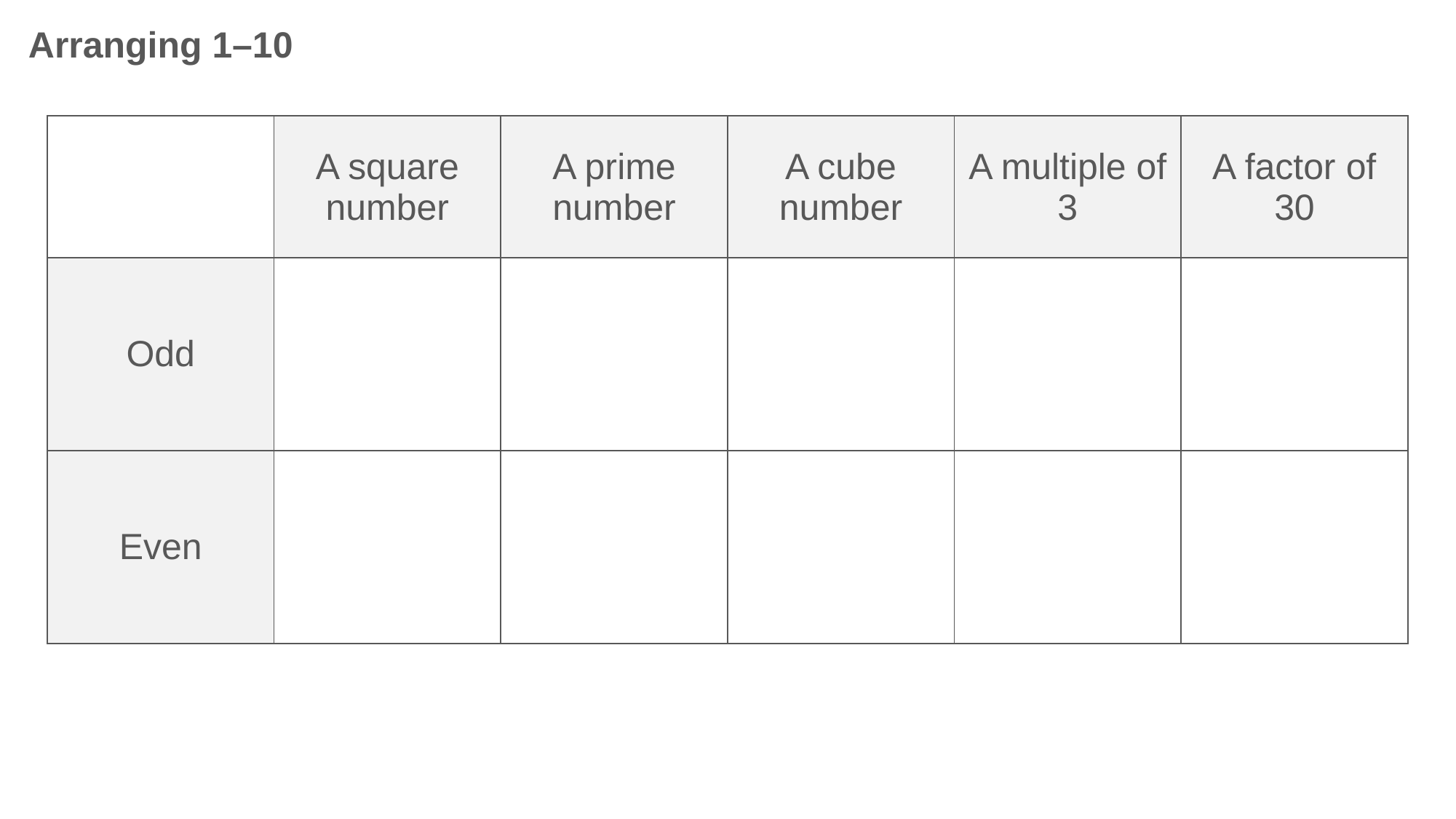

Arranging 1–10

|  | A square number | A prime number | A cube number | A multiple of 3 | A factor of 30 |
| --- | --- | --- | --- | --- | --- |
| Odd |  |  |  |  |  |
| Even |  |  |  |  |  |